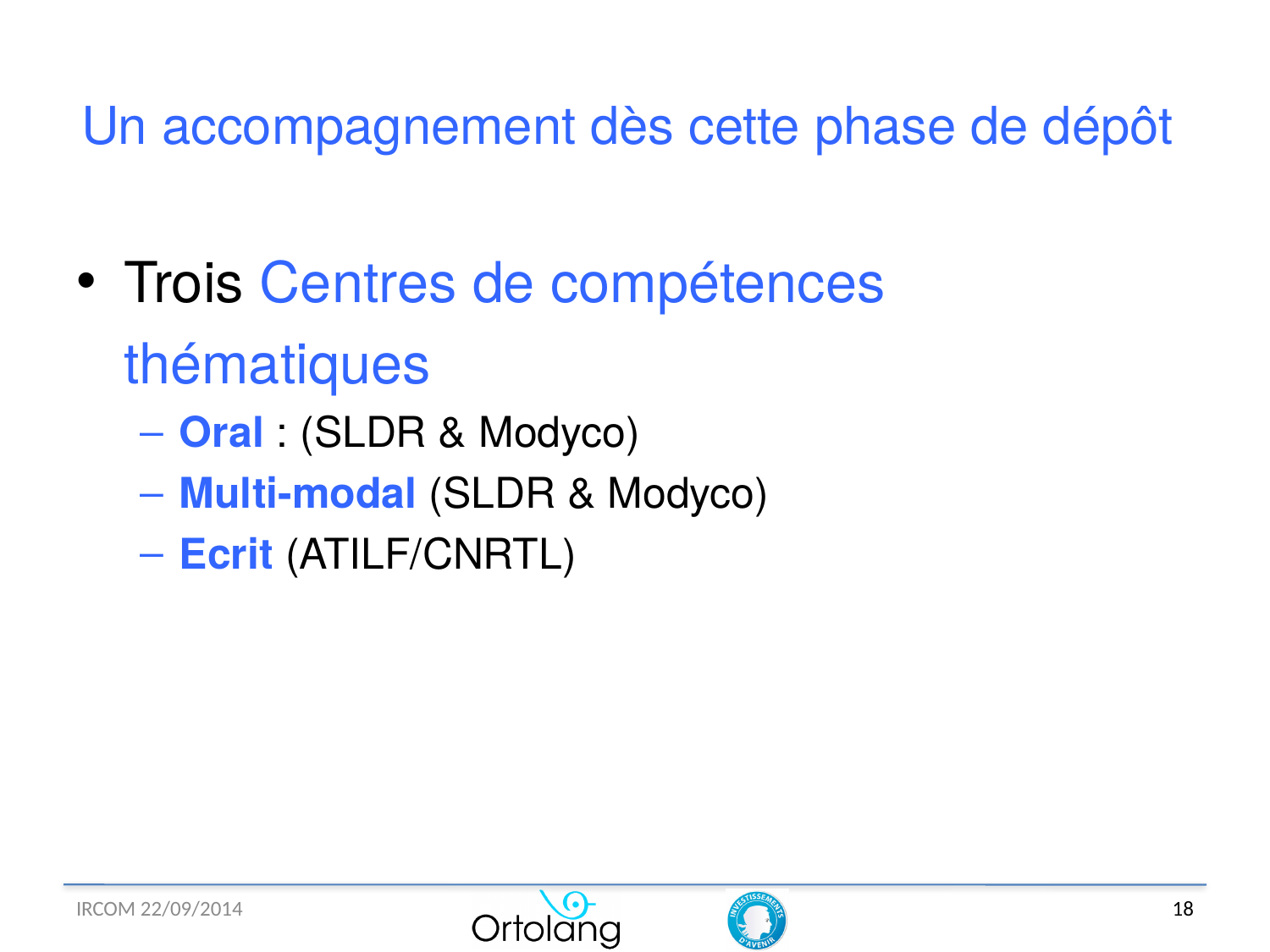

# Un accompagnement dès cette phase de dépôt
Trois Centres de compétences thématiques
Oral : (SLDR & Modyco)
Multi-modal (SLDR & Modyco)
Ecrit (ATILF/CNRTL)
IRCOM 22/09/2014
18